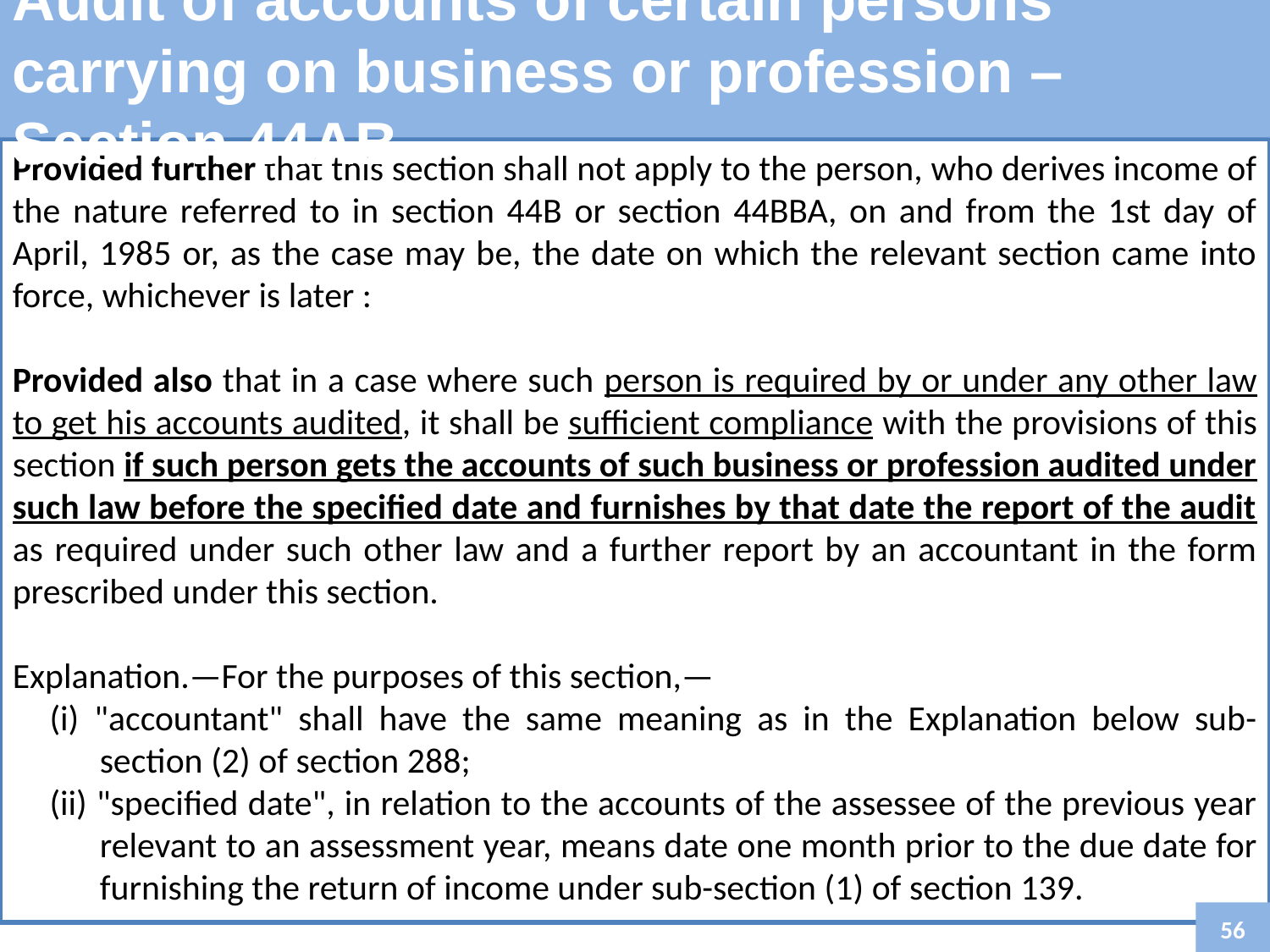

Audit of accounts of certain persons carrying on business or profession – Section 44AB
Provided further that this section shall not apply to the person, who derives income of the nature referred to in section 44B or section 44BBA, on and from the 1st day of April, 1985 or, as the case may be, the date on which the relevant section came into force, whichever is later :

Provided also that in a case where such person is required by or under any other law to get his accounts audited, it shall be sufficient compliance with the provisions of this section if such person gets the accounts of such business or profession audited under such law before the specified date and furnishes by that date the report of the audit as required under such other law and a further report by an accountant in the form prescribed under this section.

Explanation.—For the purposes of this section,—
(i) "accountant" shall have the same meaning as in the Explanation below sub-section (2) of section 288;
(ii) "specified date", in relation to the accounts of the assessee of the previous year relevant to an assessment year, means date one month prior to the due date for furnishing the return of income under sub-section (1) of section 139.
56